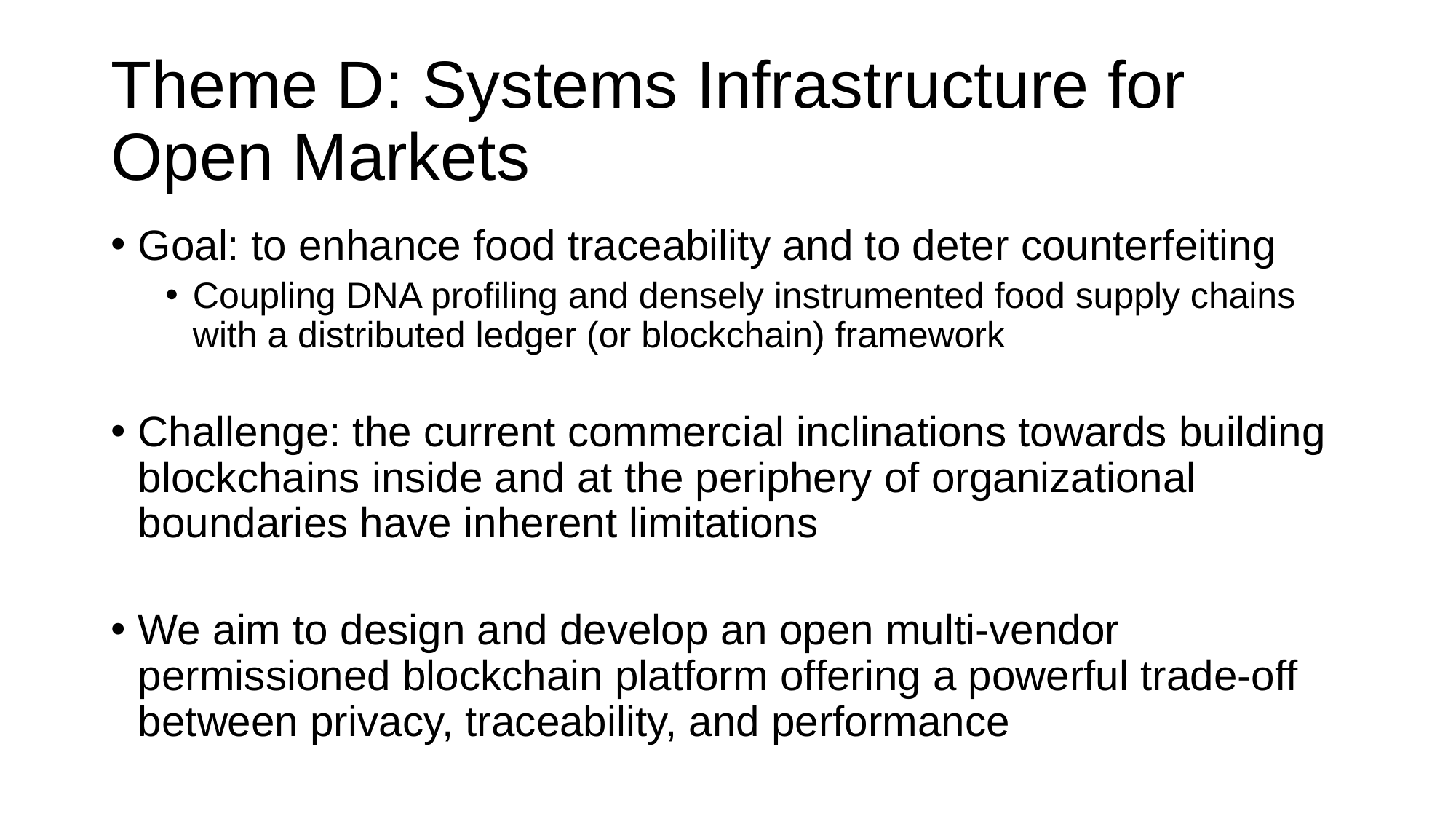

# Theme D: Systems Infrastructure for Open Markets
Goal: to enhance food traceability and to deter counterfeiting
Coupling DNA profiling and densely instrumented food supply chains with a distributed ledger (or blockchain) framework
Challenge: the current commercial inclinations towards building blockchains inside and at the periphery of organizational boundaries have inherent limitations
We aim to design and develop an open multi-vendor permissioned blockchain platform offering a powerful trade-off between privacy, traceability, and performance